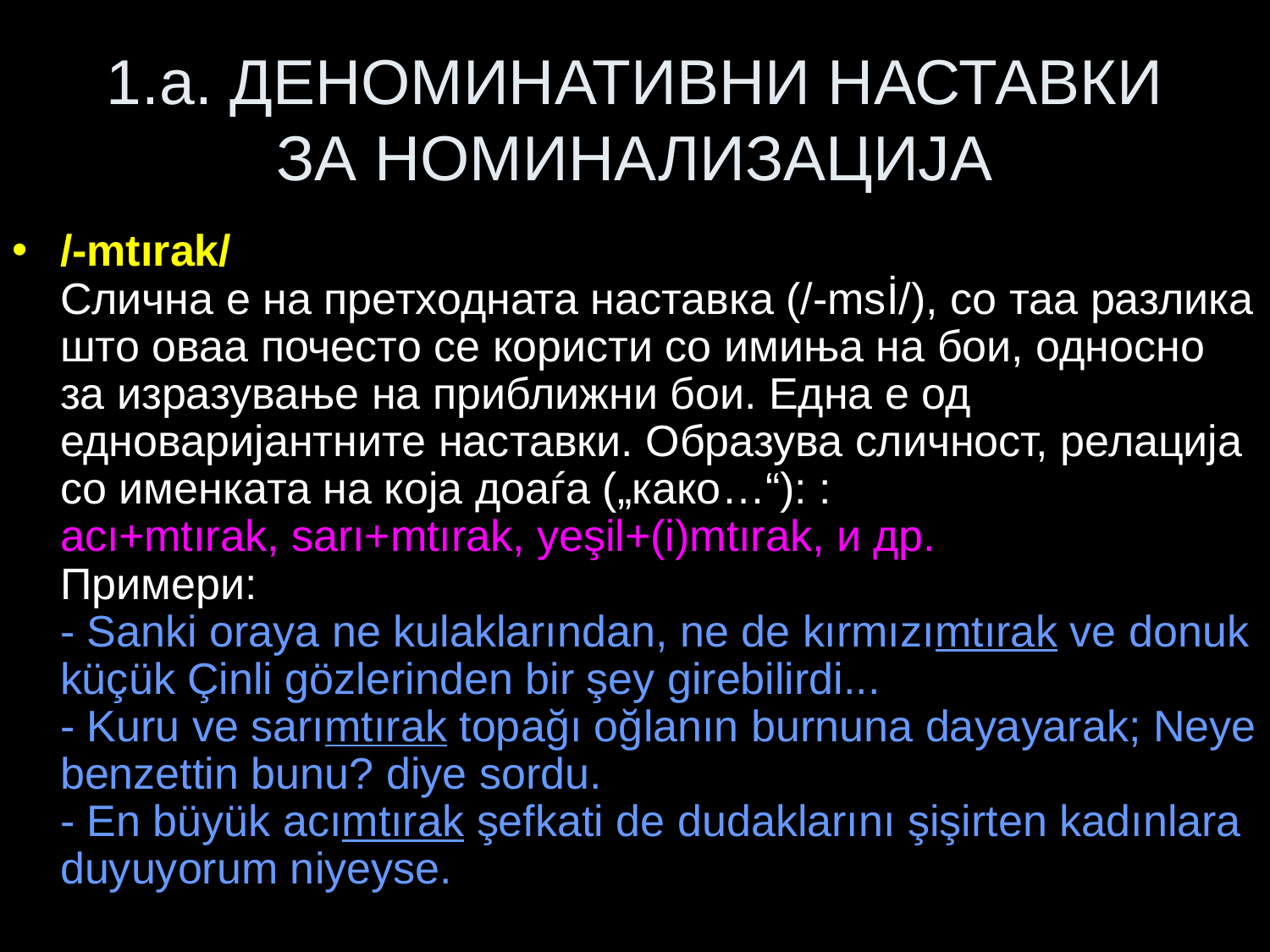

# 1.a. ДЕНОМИНАТИВНИ НАСТАВКИ ЗА НОМИНАЛИЗАЦИЈА
/-mtırak/
Слична е на претходната наставка (/-msİ/), со таа разлика што оваа почесто се користи со имиња на бои, односно за изразување на приближни бои. Една е од едноваријантните наставки. Образува сличност, релација со именката на која доаѓа („како…“): :
acı+mtırak, sarı+mtırak, yeşil+(i)mtırak, и др.
Примери:
- Sanki oraya ne kulaklarından, ne de kırmızımtırak ve donuk küçük Çinli gözlerinden bir şey girebilirdi...
- Kuru ve sarımtırak topağı oğlanın burnuna dayayarak; Neye benzettin bunu? diye sordu.
- En büyük acımtırak şefkati de dudaklarını şişirten kadınlara duyuyorum niyeyse.